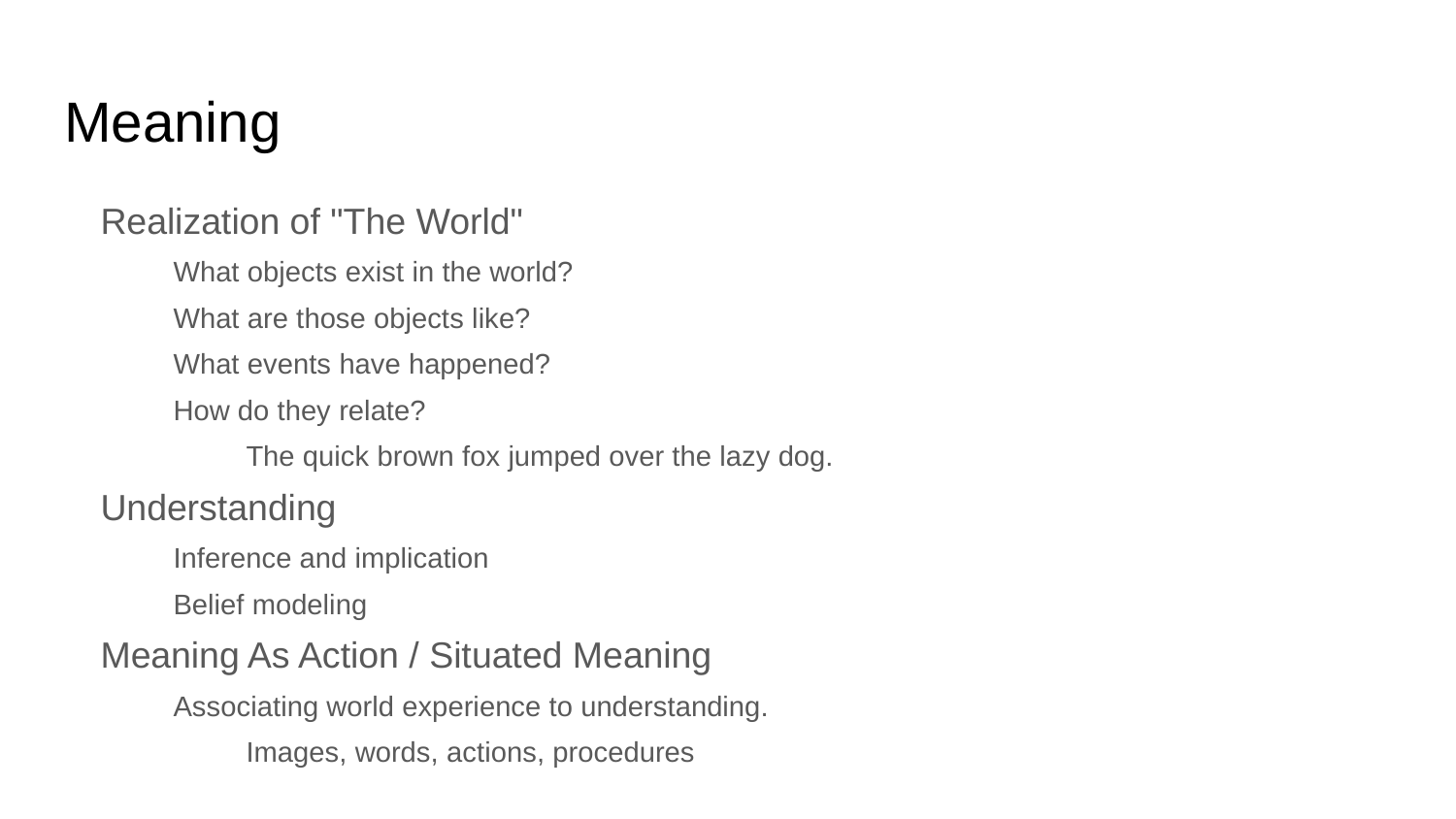

# Meaning
Realization of "The World"
What objects exist in the world?
What are those objects like?
What events have happened?
How do they relate?
The quick brown fox jumped over the lazy dog.
Understanding
Inference and implication
Belief modeling
Meaning As Action / Situated Meaning
Associating world experience to understanding.
Images, words, actions, procedures